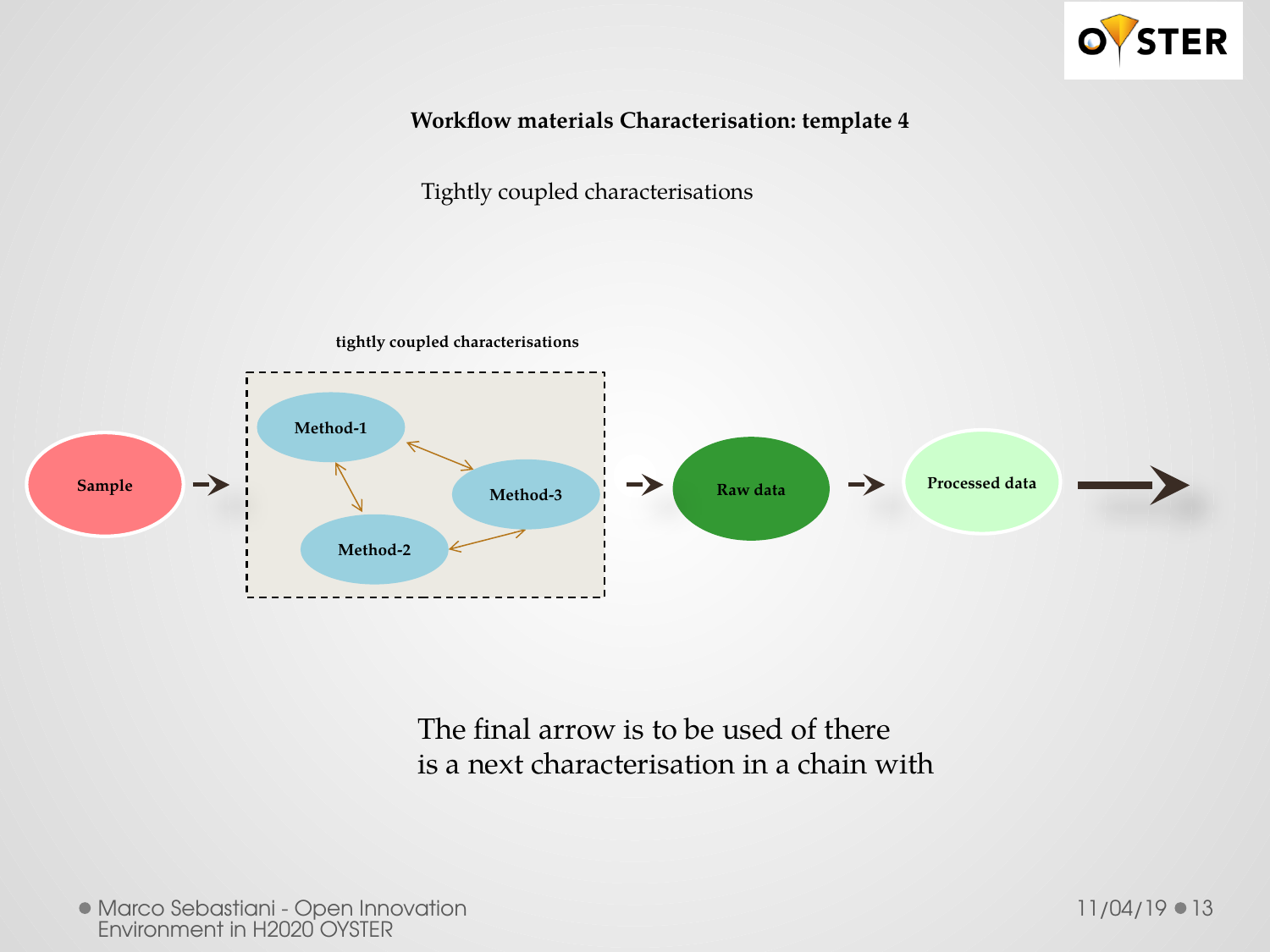

Workflow materials Characterisation: template 4
Tightly coupled characterisations
tightly coupled characterisations

Method-1
Processed data
Sample
Raw data
Method-3
Method-2
The final arrow is to be used of there
is a next characterisation in a chain with
Marco Sebastiani - Open Innovation Environment in H2020 OYSTER
11/04/19
13